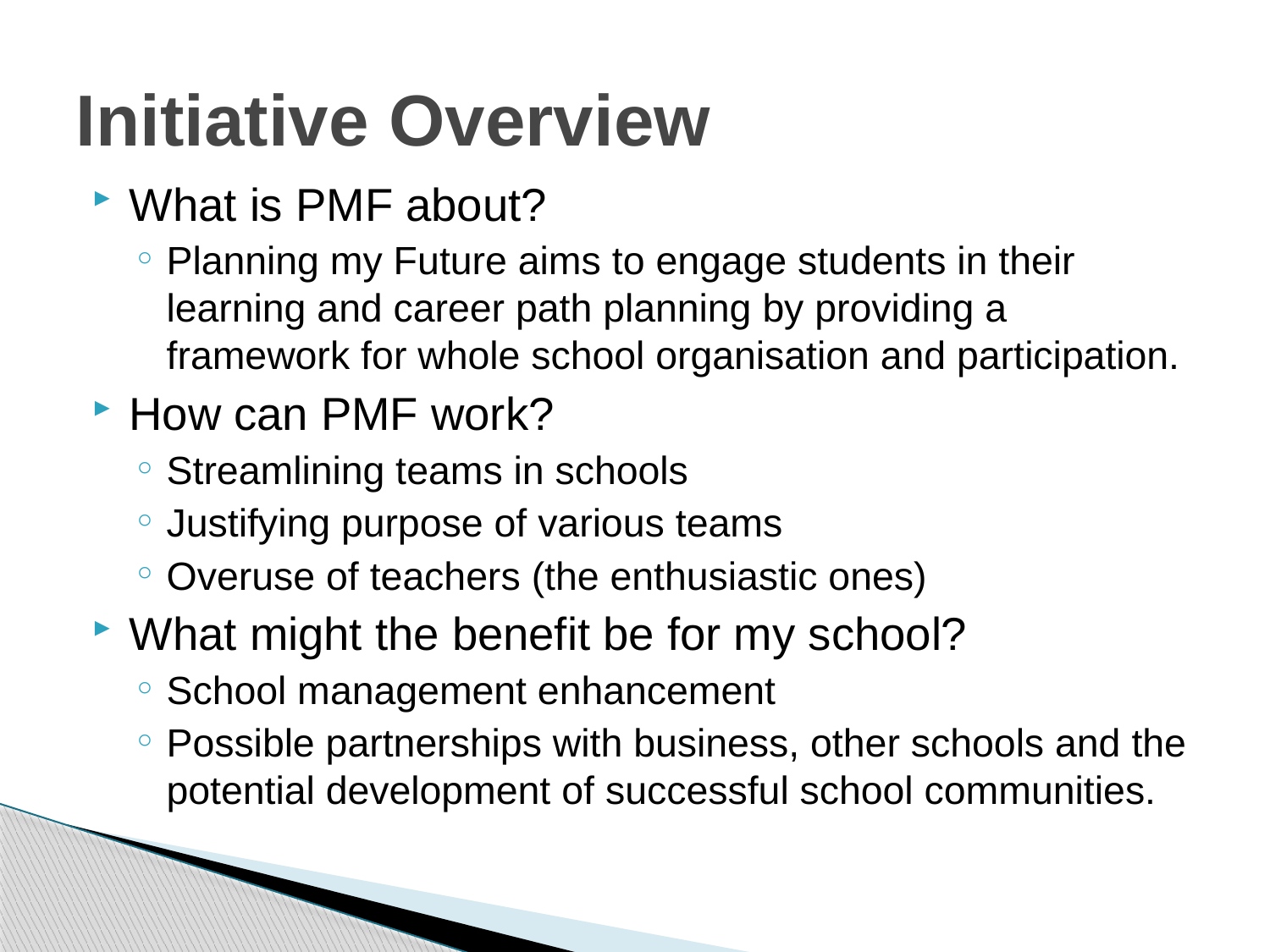

# Initiative Overview
What is PMF about?
Planning my Future aims to engage students in their learning and career path planning by providing a framework for whole school organisation and participation.
How can PMF work?
Streamlining teams in schools
Justifying purpose of various teams
Overuse of teachers (the enthusiastic ones)
What might the benefit be for my school?
School management enhancement
Possible partnerships with business, other schools and the potential development of successful school communities.